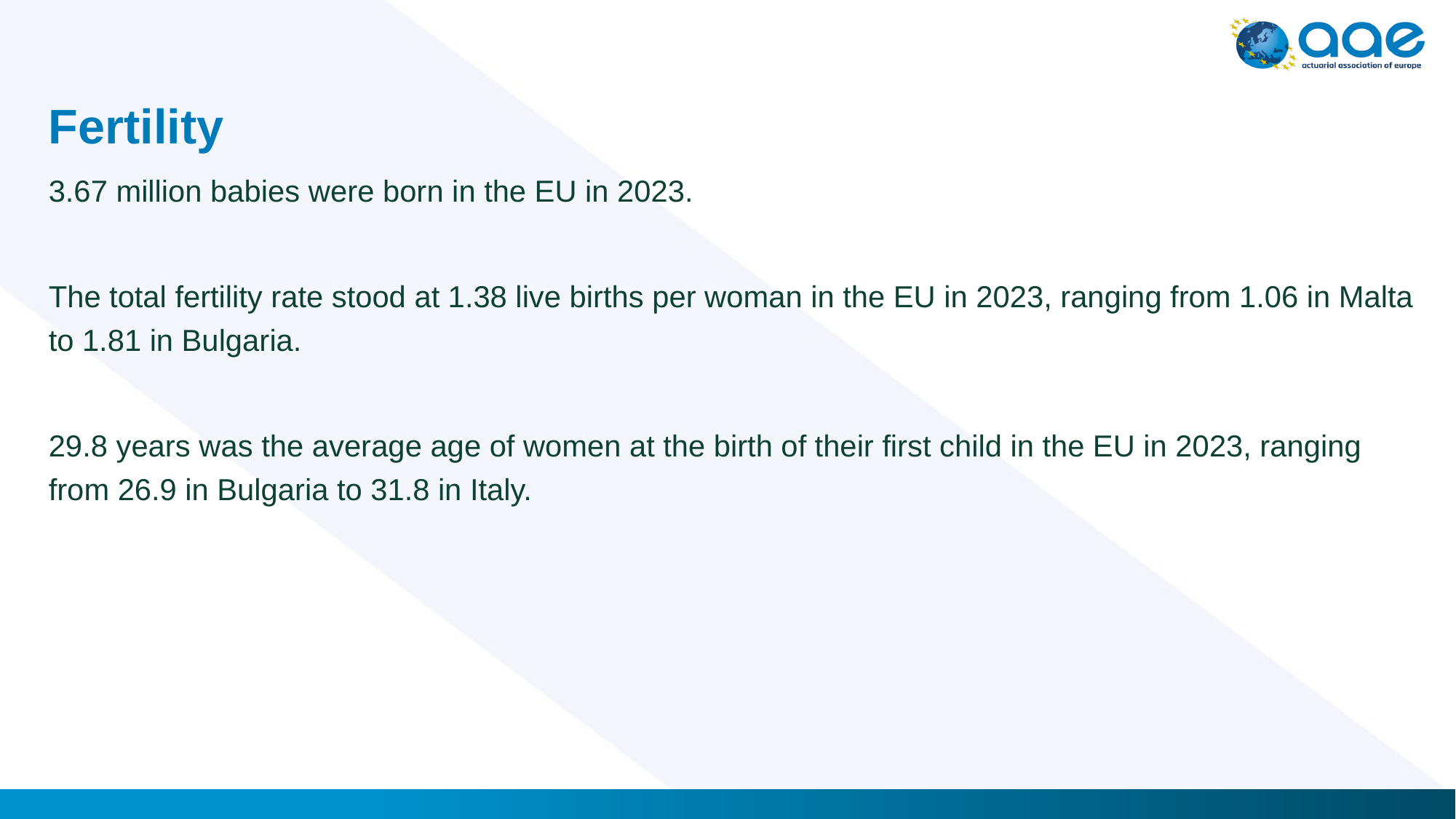

# Fertility
3.67 million babies were born in the EU in 2023.

The total fertility rate stood at 1.38 live births per woman in the EU in 2023, ranging from 1.06 in Malta to 1.81 in Bulgaria.

29.8 years was the average age of women at the birth of their first child in the EU in 2023, ranging from 26.9 in Bulgaria to 31.8 in Italy.